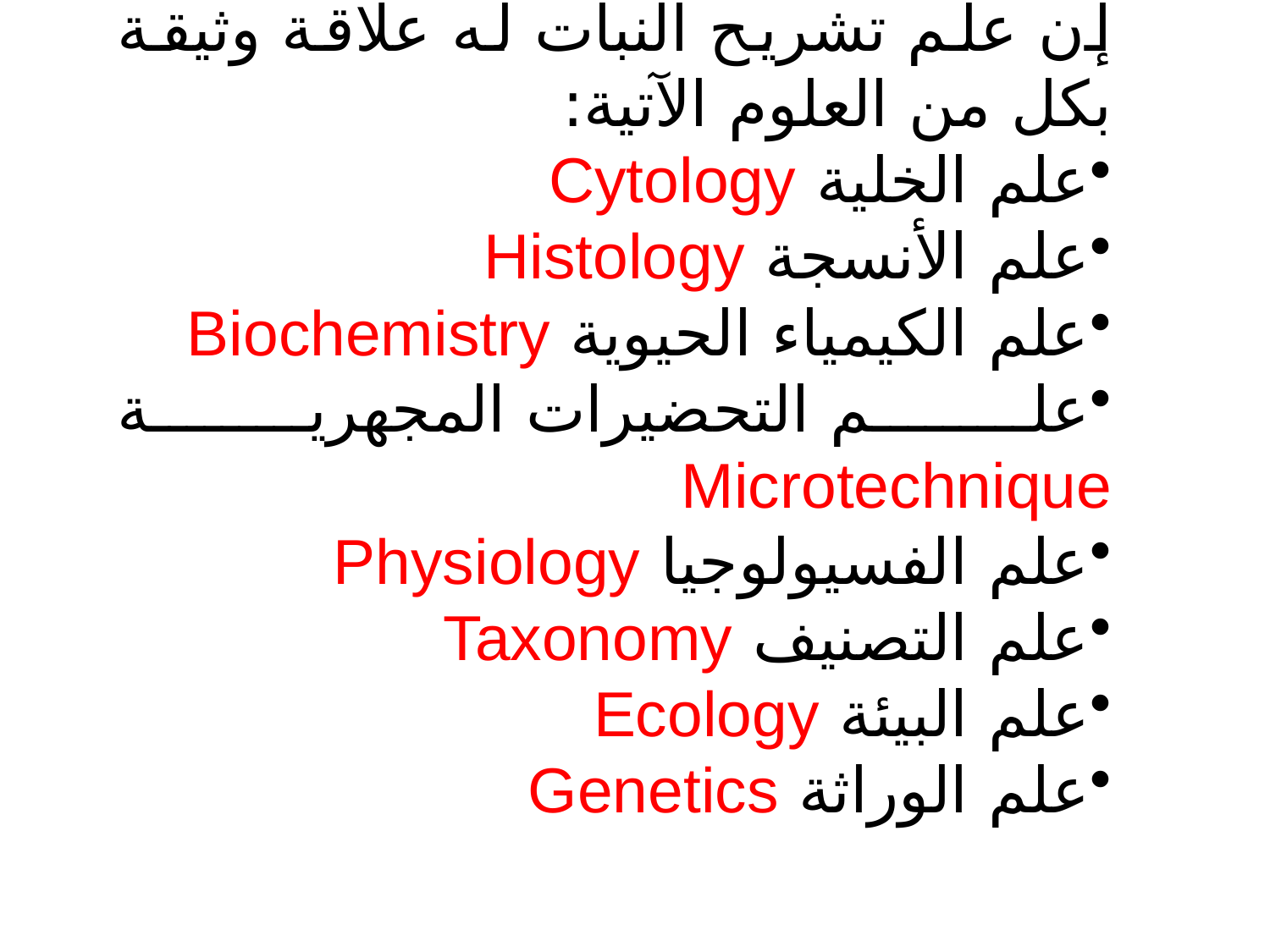

إن علم تشريح النبات له علاقة وثيقة بكل من العلوم الآتية:
علم الخلية Cytology
علم الأنسجة Histology
علم الكيمياء الحيوية Biochemistry
علم التحضيرات المجهرية Microtechnique
علم الفسيولوجيا Physiology
علم التصنيف Taxonomy
علم البيئة Ecology
علم الوراثة Genetics